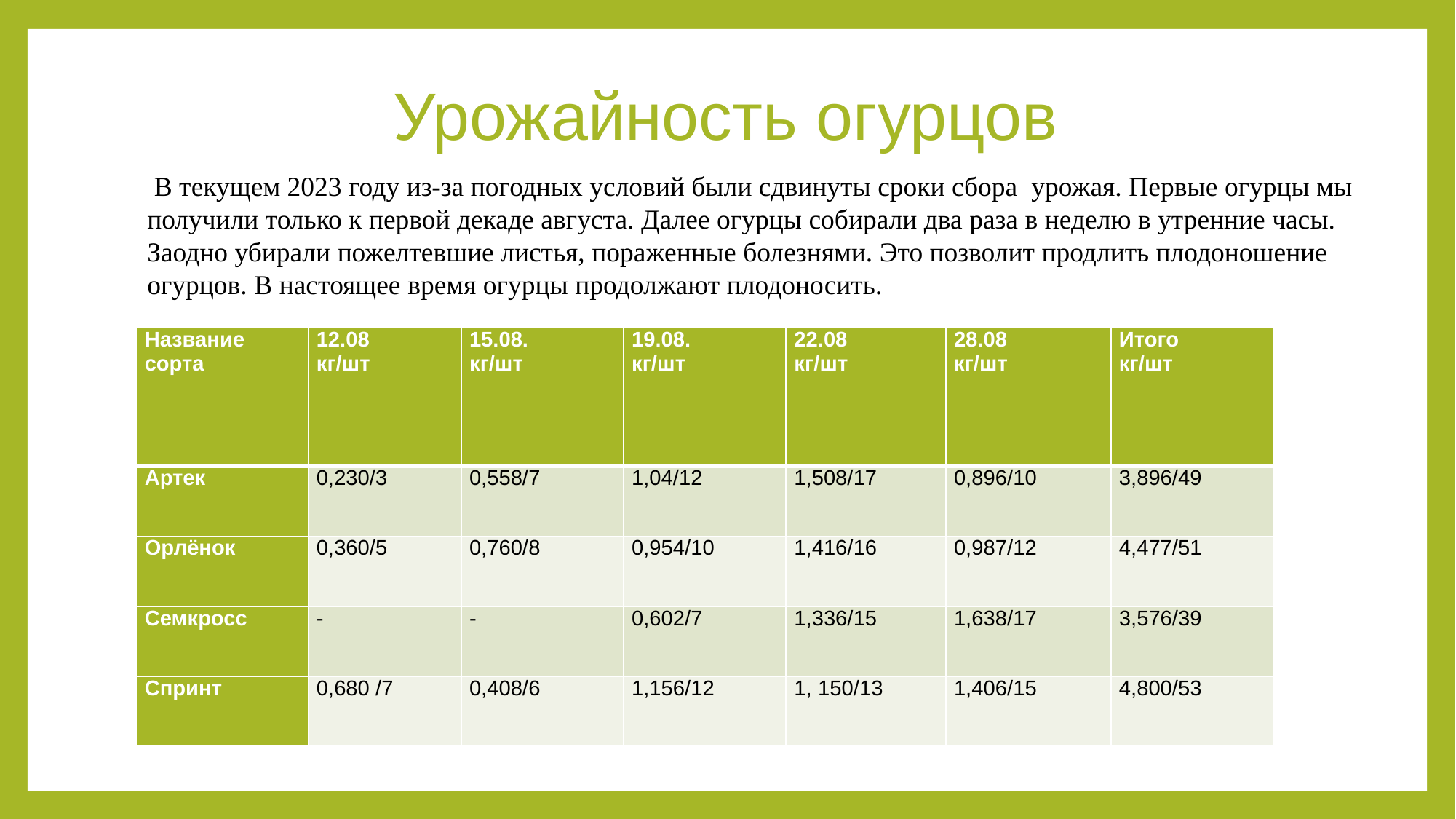

# Урожайность огурцов
 В текущем 2023 году из-за погодных условий были сдвинуты сроки сбора  урожая. Первые огурцы мы получили только к первой декаде августа. Далее огурцы собирали два раза в неделю в утренние часы. Заодно убирали пожелтевшие листья, пораженные болезнями. Это позволит продлить плодоношение огурцов. В настоящее время огурцы продолжают плодоносить.
| Название сорта | 12.08 кг/шт | 15.08. кг/шт | 19.08. кг/шт | 22.08 кг/шт | 28.08 кг/шт | Итого кг/шт |
| --- | --- | --- | --- | --- | --- | --- |
| Артек | 0,230/3 | 0,558/7 | 1,04/12 | 1,508/17 | 0,896/10 | 3,896/49 |
| Орлёнок | 0,360/5 | 0,760/8 | 0,954/10 | 1,416/16 | 0,987/12 | 4,477/51 |
| Семкросс | - | - | 0,602/7 | 1,336/15 | 1,638/17 | 3,576/39 |
| Спринт | 0,680 /7 | 0,408/6 | 1,156/12 | 1, 150/13 | 1,406/15 | 4,800/53 |